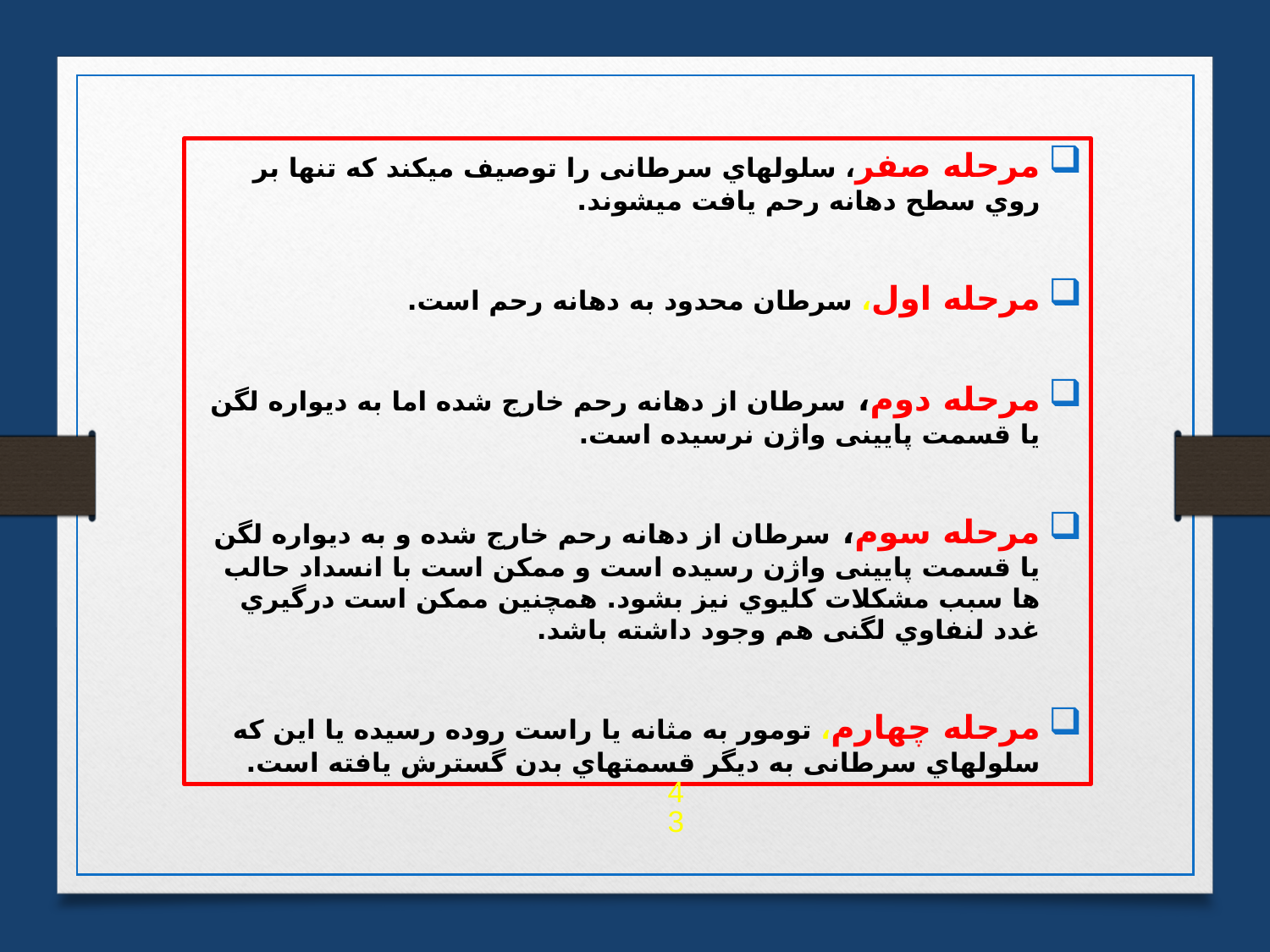

مرحله صفر، سلولهاي سرطانی را توصیف میکند که تنها بر روي سطح دهانه رحم یافت میشوند.

مرحله اول، سرطان محدود به دهانه رحم است.

مرحله دوم، سرطان از دهانه رحم خارج شده اما به دیواره لگن یا قسمت پایینی واژن نرسیده است.

مرحله سوم، سرطان از دهانه رحم خارج شده و به دیواره لگن یا قسمت پایینی واژن رسیده است و ممکن است با انسداد حالب ها سبب مشکلات کلیوي نیز بشود. همچنین ممکن است درگیري غدد لنفاوي لگنی هم وجود داشته باشد.

مرحله چهارم، تومور به مثانه یا راست روده رسیده یا این که سلولهاي سرطانی به دیگر قسمتهاي بدن گسترش یافته است.

43